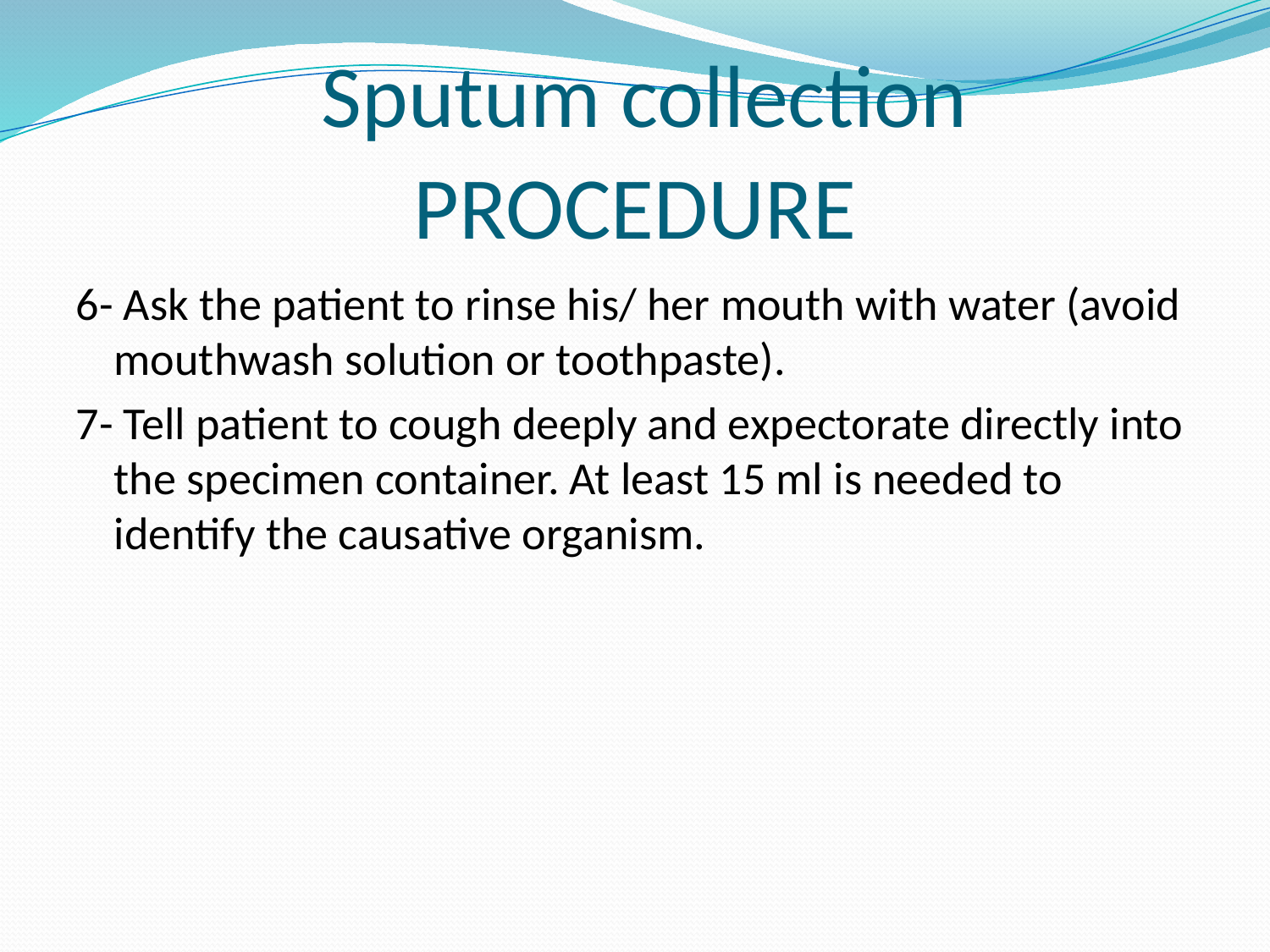

Sputum collection
# PROCEDURE
6- Ask the patient to rinse his/ her mouth with water (avoid mouthwash solution or toothpaste).
7- Tell patient to cough deeply and expectorate directly into the specimen container. At least 15 ml is needed to identify the causative organism.